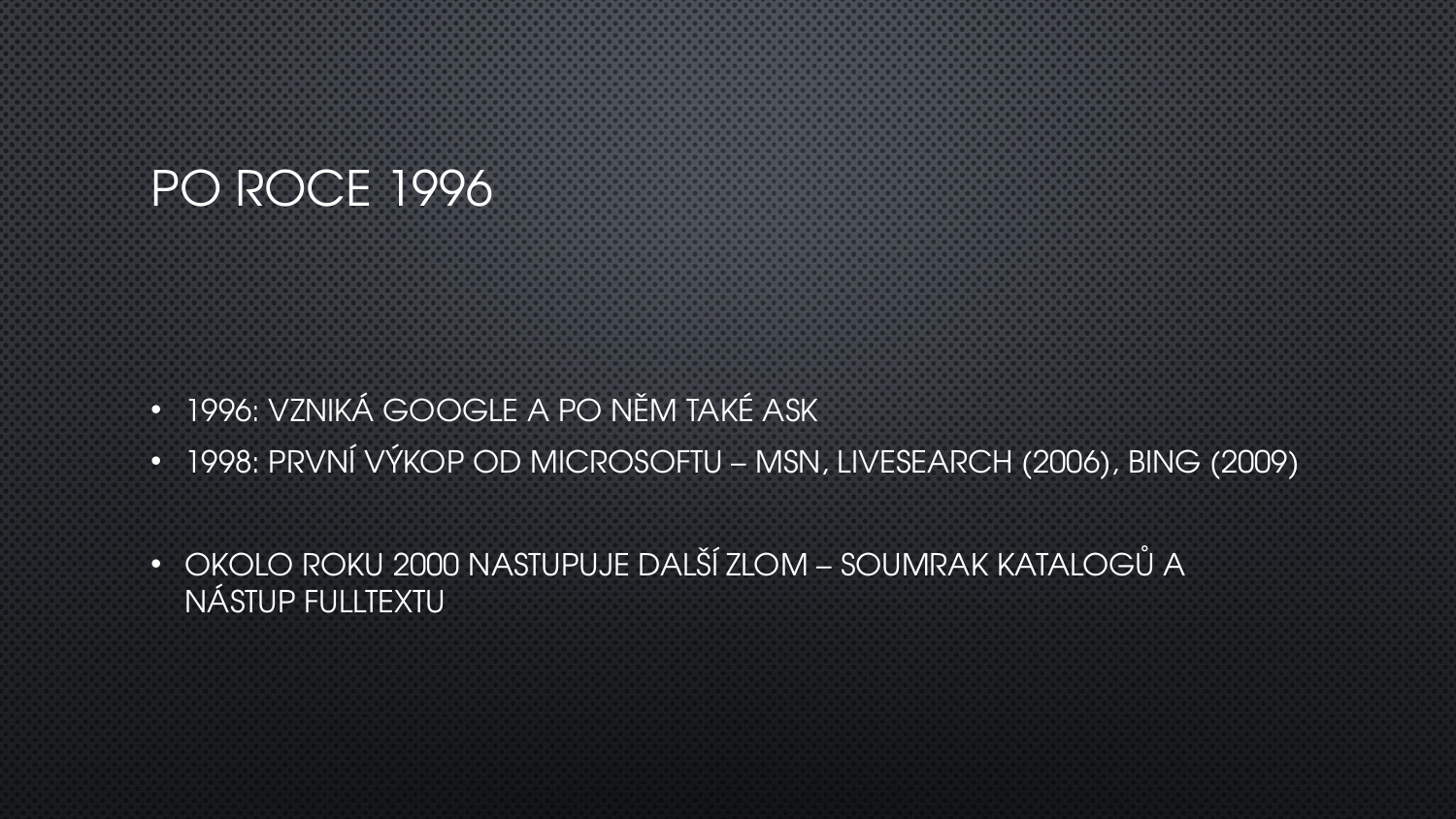

# Po roce 1996
1996: vzniká Google a po něm také ASK
1998: první výkop od Microsoftu – MSN, LiveSearch (2006), Bing (2009)

Okolo roku 2000 nastupuje další zlom – soumrak katalogů a nástup fulltextu